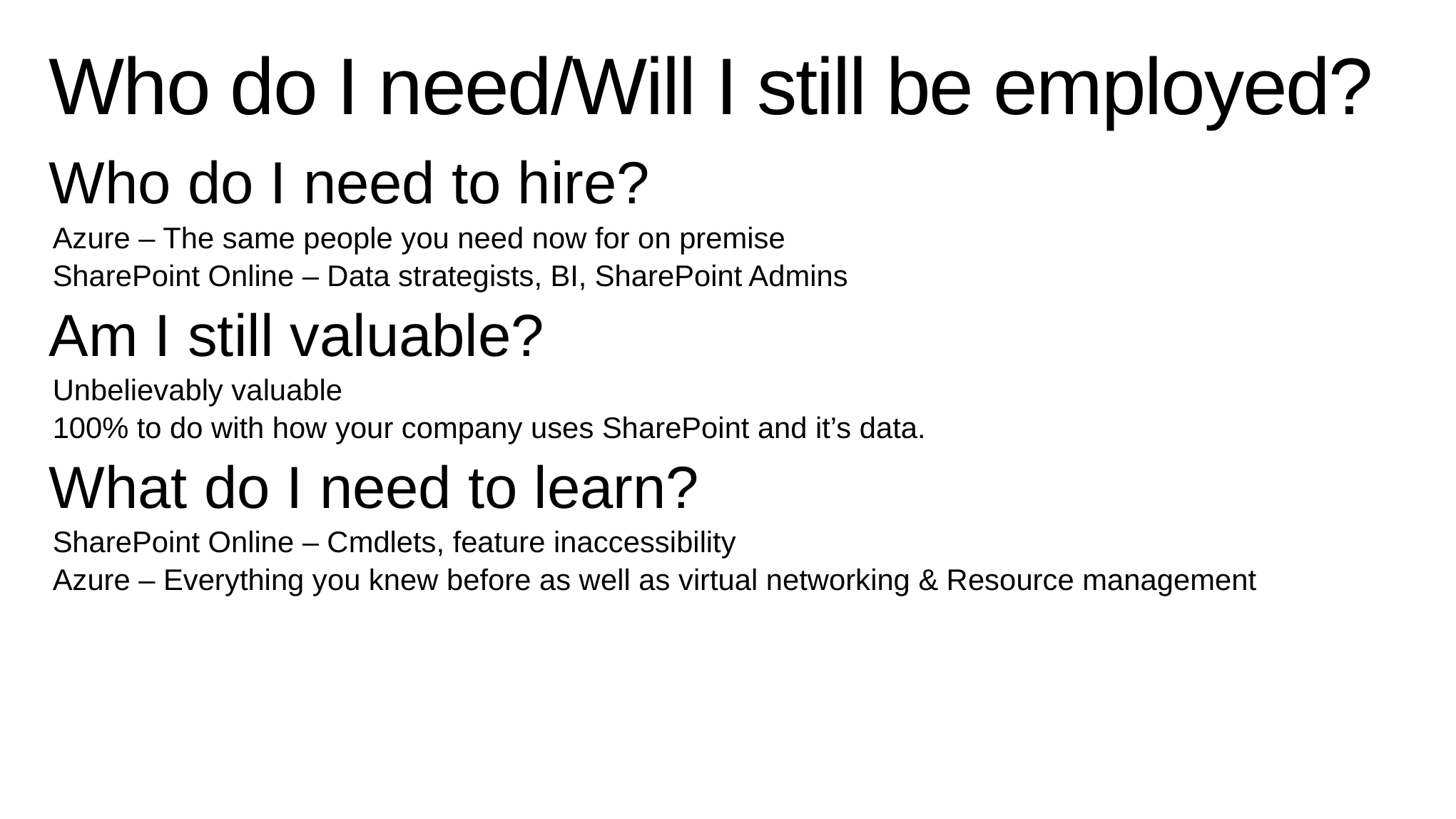

# Who do I need/Will I still be employed?
Who do I need to hire?
Azure – The same people you need now for on premise
SharePoint Online – Data strategists, BI, SharePoint Admins
Am I still valuable?
Unbelievably valuable
100% to do with how your company uses SharePoint and it’s data.
What do I need to learn?
SharePoint Online – Cmdlets, feature inaccessibility
Azure – Everything you knew before as well as virtual networking & Resource management